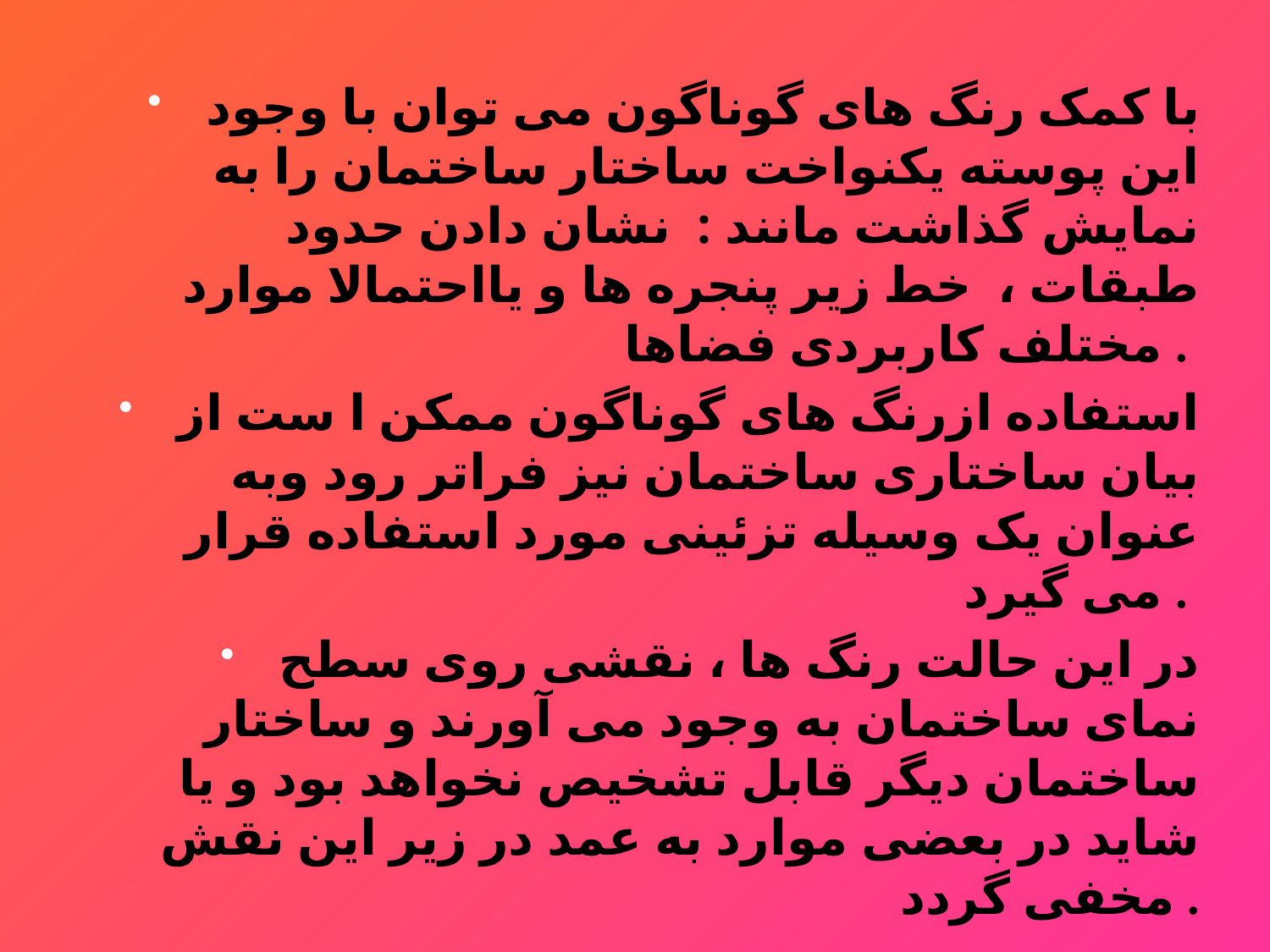

با کمک رنگ های گوناگون می توان با وجود این پوسته یکنواخت ساختار ساختمان را به نمایش گذاشت مانند :  نشان دادن حدود طبقات ،  خط زیر پنجره ها و یااحتمالا موارد مختلف کاربردی فضاها .
استفاده ازرنگ های گوناگون ممکن ا ست از بیان ساختاری ساختمان نیز فراتر رود وبه عنوان یک وسیله تزئینی مورد استفاده قرار می گیرد .
در این حالت رنگ ها ، نقشی روی سطح نمای ساختمان به وجود می آورند و ساختار ساختمان دیگر قابل تشخیص نخواهد بود و یا شاید در بعضی موارد به عمد در زیر این نقش مخفی گردد .

#